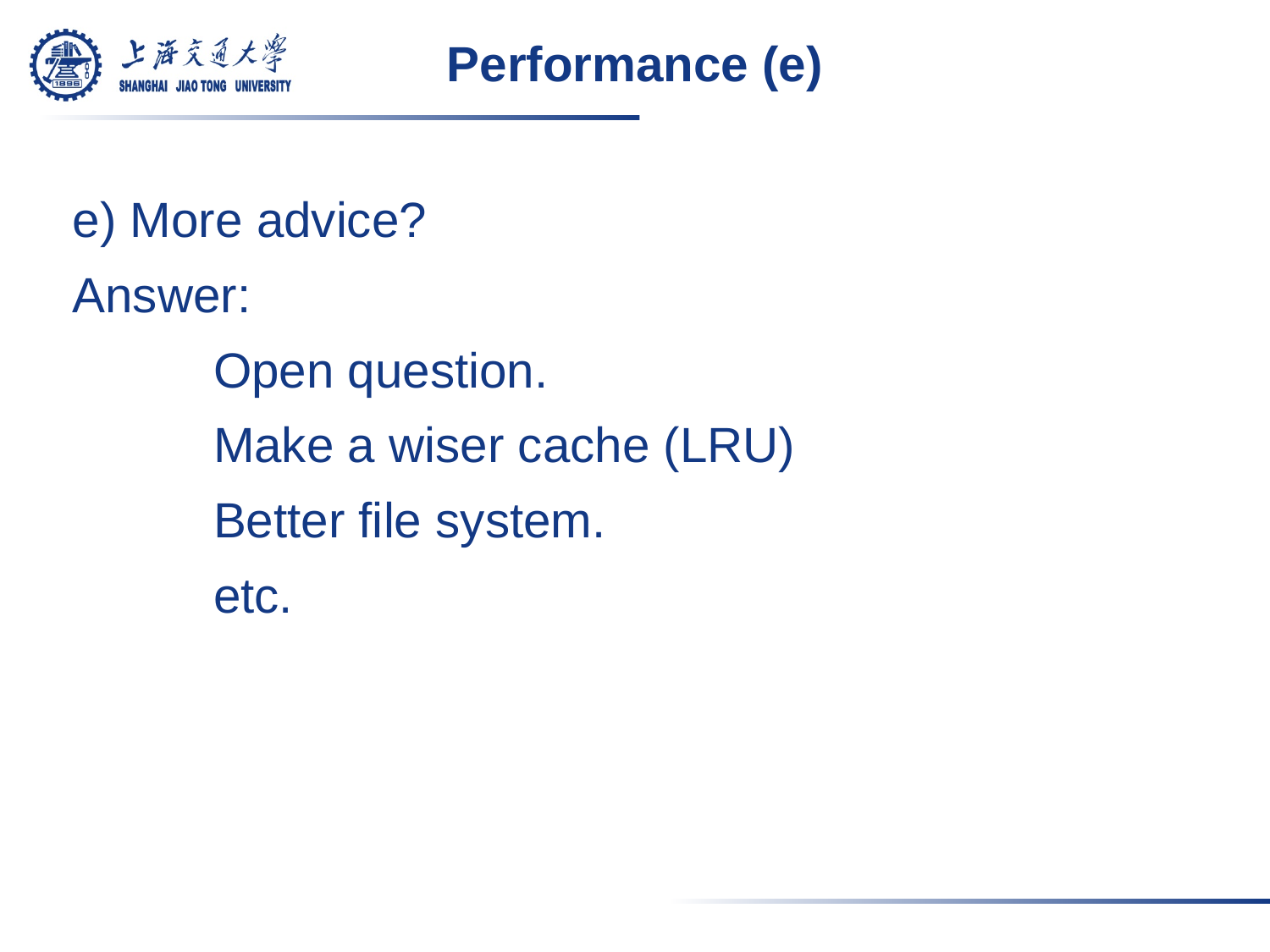

# Performance (e)
e) More advice?
Answer:
	 Open question.
	 Make a wiser cache (LRU)
	 Better file system.
	 etc.